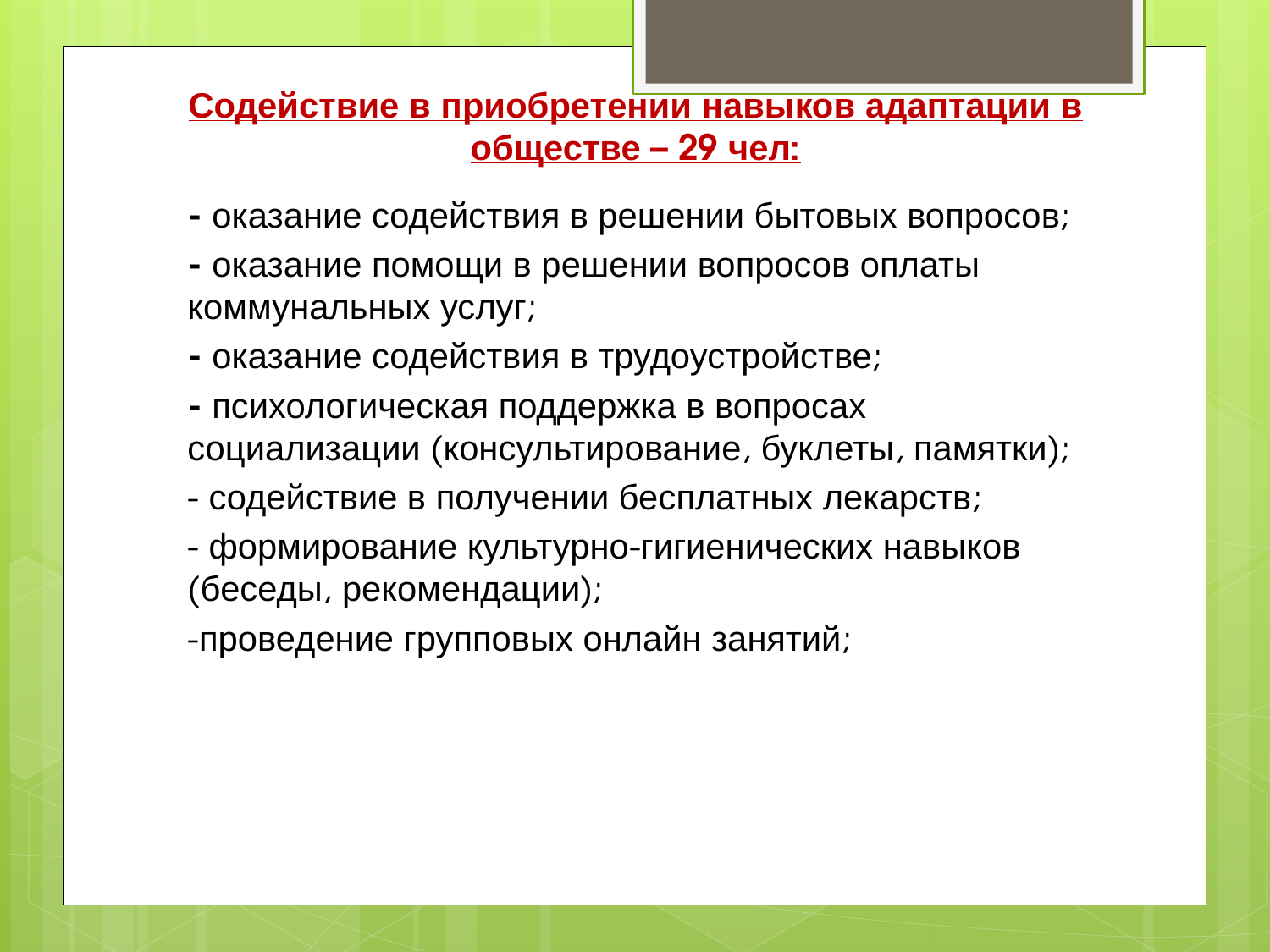

# Содействие в приобретении навыков адаптации в обществе – 29 чел:
- оказание содействия в решении бытовых вопросов;
- оказание помощи в решении вопросов оплаты коммунальных услуг;
- оказание содействия в трудоустройстве;
- психологическая поддержка в вопросах социализации (консультирование, буклеты, памятки);
- содействие в получении бесплатных лекарств;
- формирование культурно-гигиенических навыков (беседы, рекомендации);
-проведение групповых онлайн занятий;